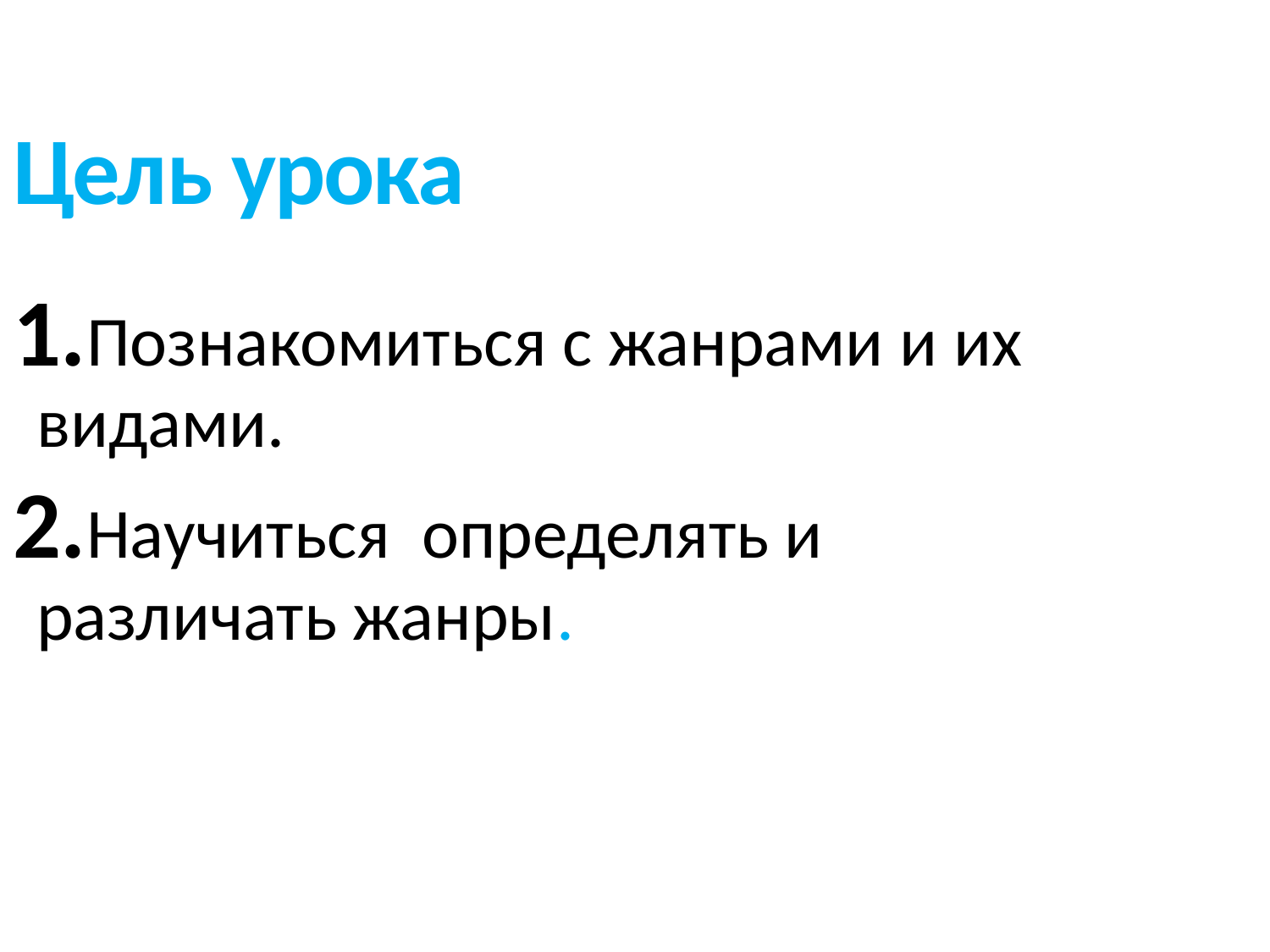

Цель урока
1.Познакомиться с жанрами и их видами.
2.Научиться  определять и различать жанры.